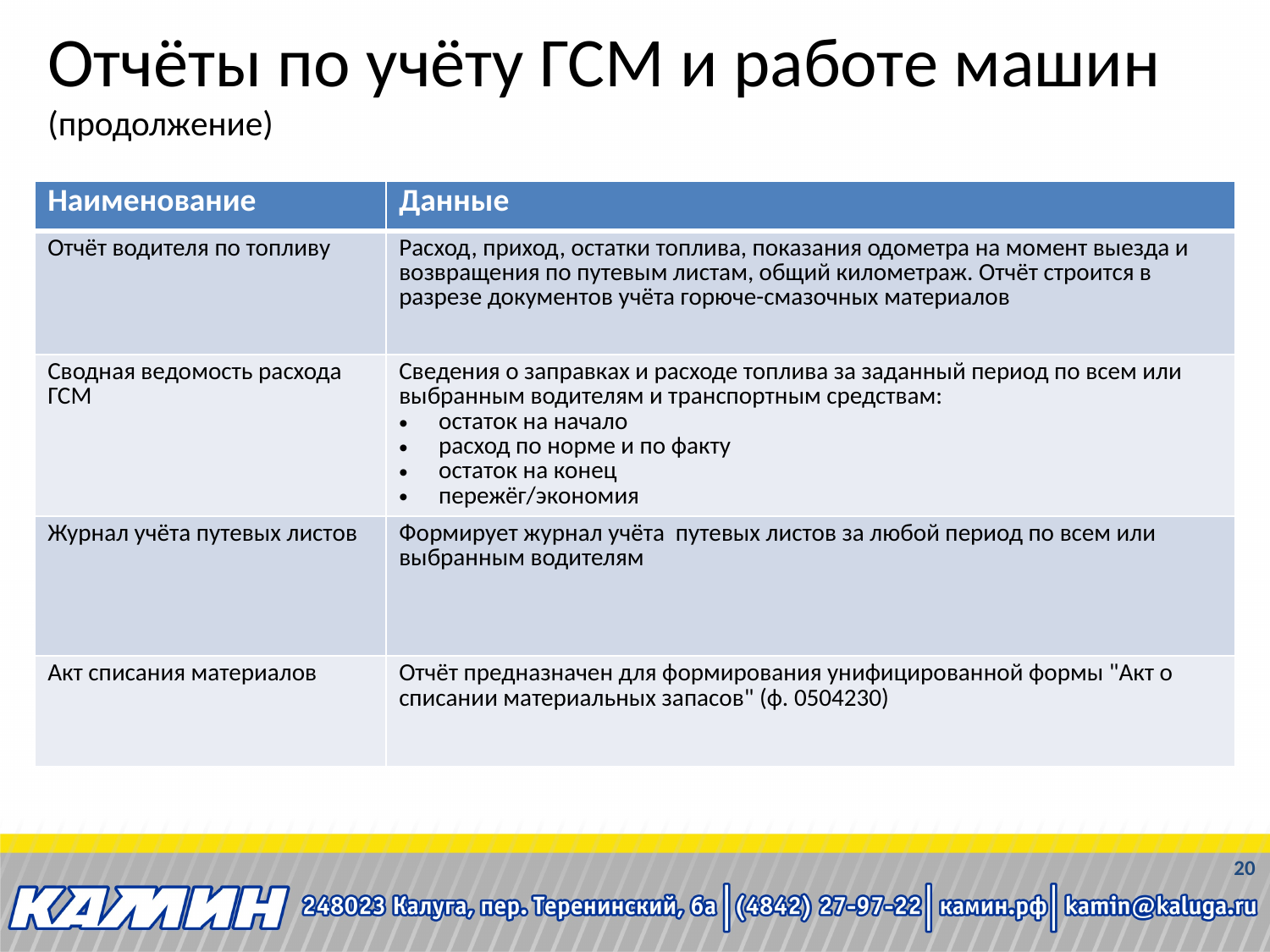

# Отчёты по учёту ГСМ и работе машин (продолжение)
| Наименование | Данные |
| --- | --- |
| Отчёт водителя по топливу | Расход, приход, остатки топлива, показания одометра на момент выезда и возвращения по путевым листам, общий километраж. Отчёт строится в разрезе документов учёта горюче-смазочных материалов |
| Сводная ведомость расхода ГСМ | Сведения о заправках и расходе топлива за заданный период по всем или выбранным водителям и транспортным средствам: остаток на начало расход по норме и по факту остаток на конец пережёг/экономия |
| Журнал учёта путевых листов | Формирует журнал учёта путевых листов за любой период по всем или выбранным водителям |
| Акт списания материалов | Отчёт предназначен для формирования унифицированной формы "Акт о списании материальных запасов" (ф. 0504230) |
20